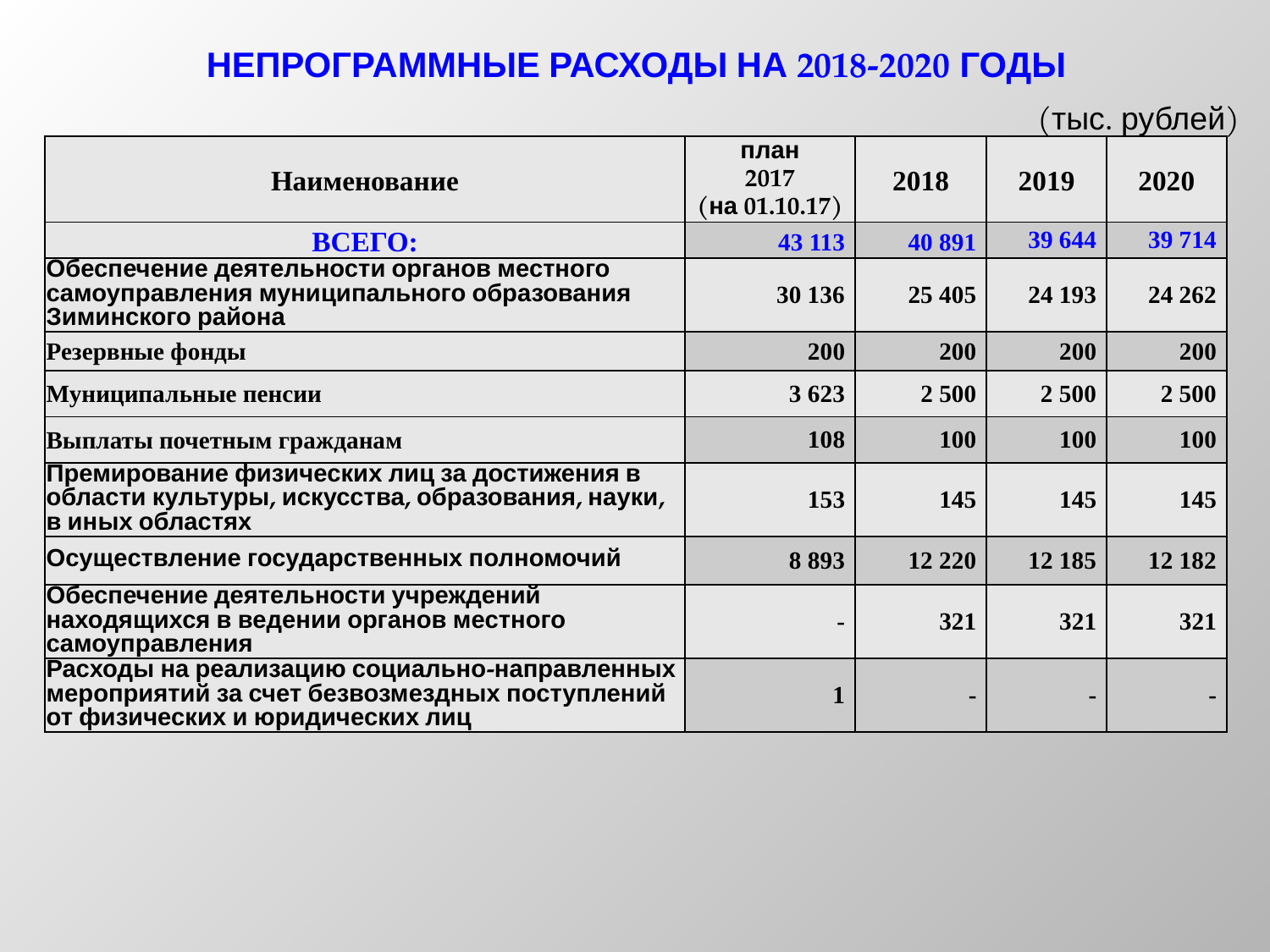

НЕПРОГРАММНЫЕ РАСХОДЫ НА 2018-2020 ГОДЫ
(тыс. рублей)
| Наименование | план 2017 (на 01.10.17) | 2018 | 2019 | 2020 |
| --- | --- | --- | --- | --- |
| ВСЕГО: | 43 113 | 40 891 | 39 644 | 39 714 |
| Обеспечение деятельности органов местного самоуправления муниципального образования Зиминского района | 30 136 | 25 405 | 24 193 | 24 262 |
| Резервные фонды | 200 | 200 | 200 | 200 |
| Муниципальные пенсии | 3 623 | 2 500 | 2 500 | 2 500 |
| Выплаты почетным гражданам | 108 | 100 | 100 | 100 |
| Премирование физических лиц за достижения в области культуры, искусства, образования, науки, в иных областях | 153 | 145 | 145 | 145 |
| Осуществление государственных полномочий | 8 893 | 12 220 | 12 185 | 12 182 |
| Обеспечение деятельности учреждений находящихся в ведении органов местного самоуправления | - | 321 | 321 | 321 |
| Расходы на реализацию социально-направленных мероприятий за счет безвозмездных поступлений от физических и юридических лиц | 1 | - | - | - |